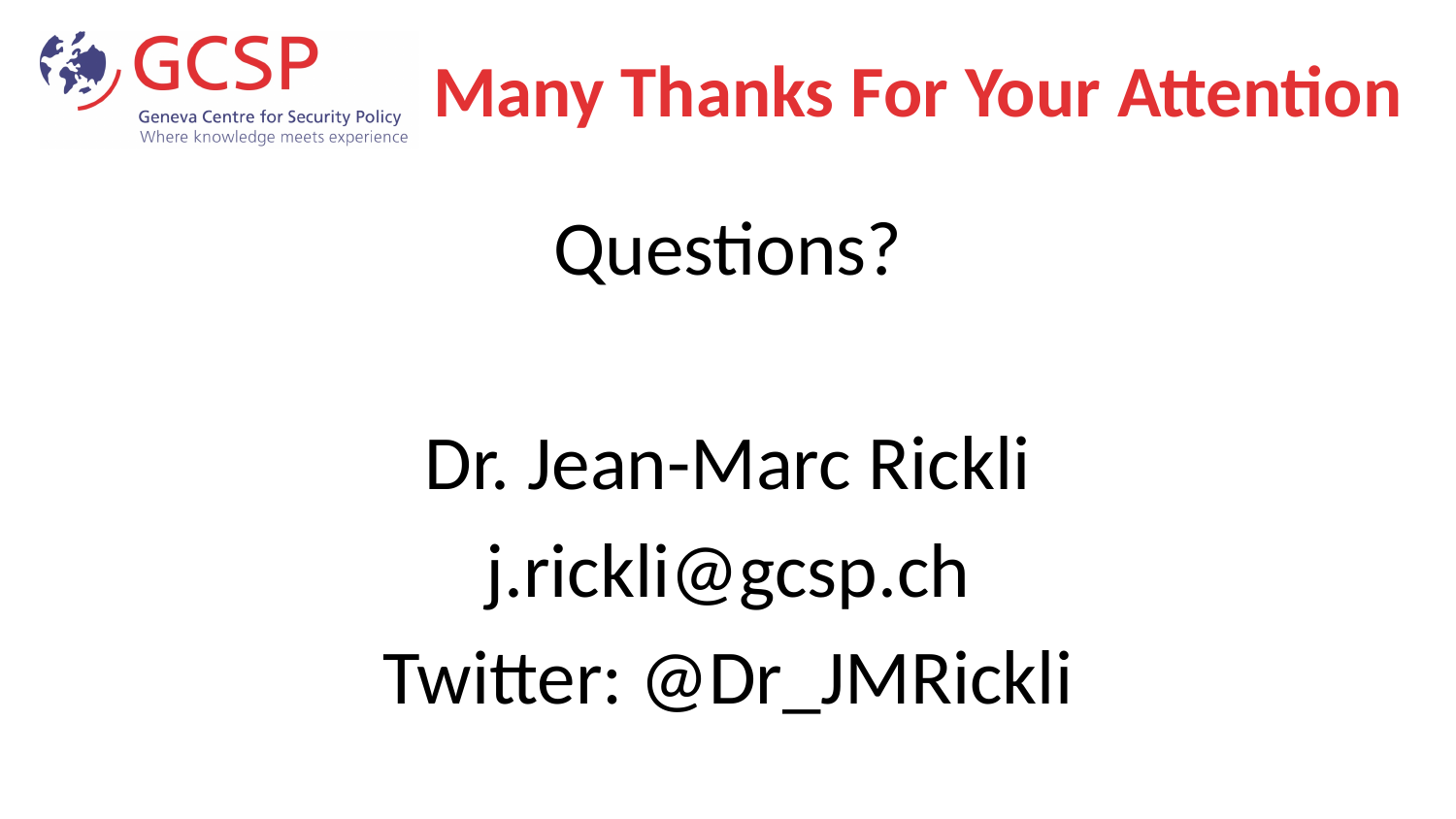

# Many Thanks For Your Attention
Questions?

Dr. Jean-Marc Rickli
j.rickli@gcsp.ch
Twitter: @Dr_JMRickli